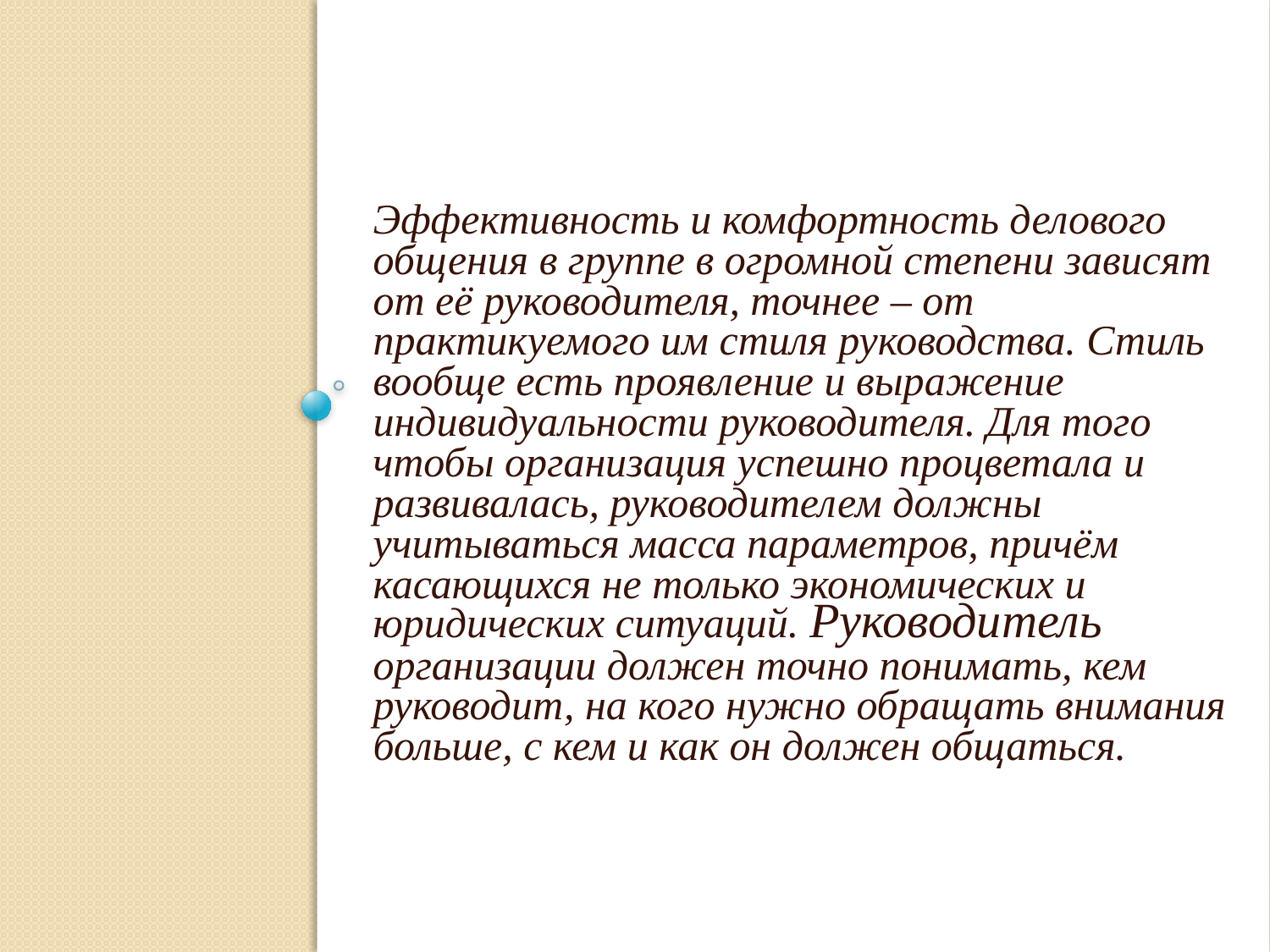

Эффективность и комфортность делового общения в группе в огромной степени зависят от её руководителя, точнее – от практикуемого им стиля руководства. Стиль вообще есть проявление и выражение индивидуальности руководителя. Для того чтобы организация успешно процветала и развивалась, руководителем должны учитываться масса параметров, причём касающихся не только экономических и юридических ситуаций. Руководитель организации должен точно понимать, кем руководит, на кого нужно обращать внимания больше, с кем и как он должен общаться.